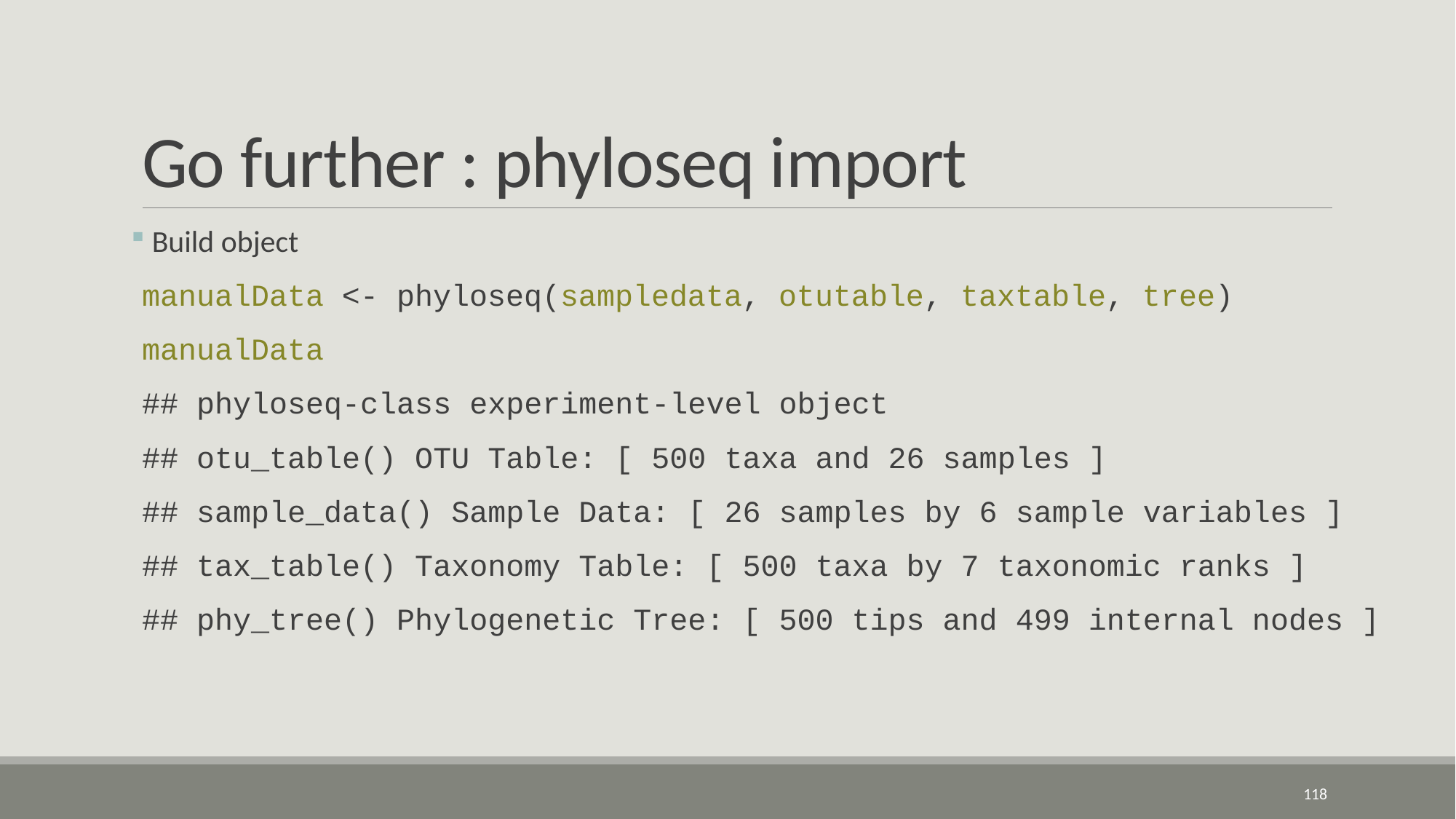

# Go further : phyloseq import
 Build object
manualData <- phyloseq(sampledata, otutable, taxtable, tree)
manualData
## phyloseq-class experiment-level object
## otu_table() OTU Table: [ 500 taxa and 26 samples ]
## sample_data() Sample Data: [ 26 samples by 6 sample variables ]
## tax_table() Taxonomy Table: [ 500 taxa by 7 taxonomic ranks ]
## phy_tree() Phylogenetic Tree: [ 500 tips and 499 internal nodes ]
118